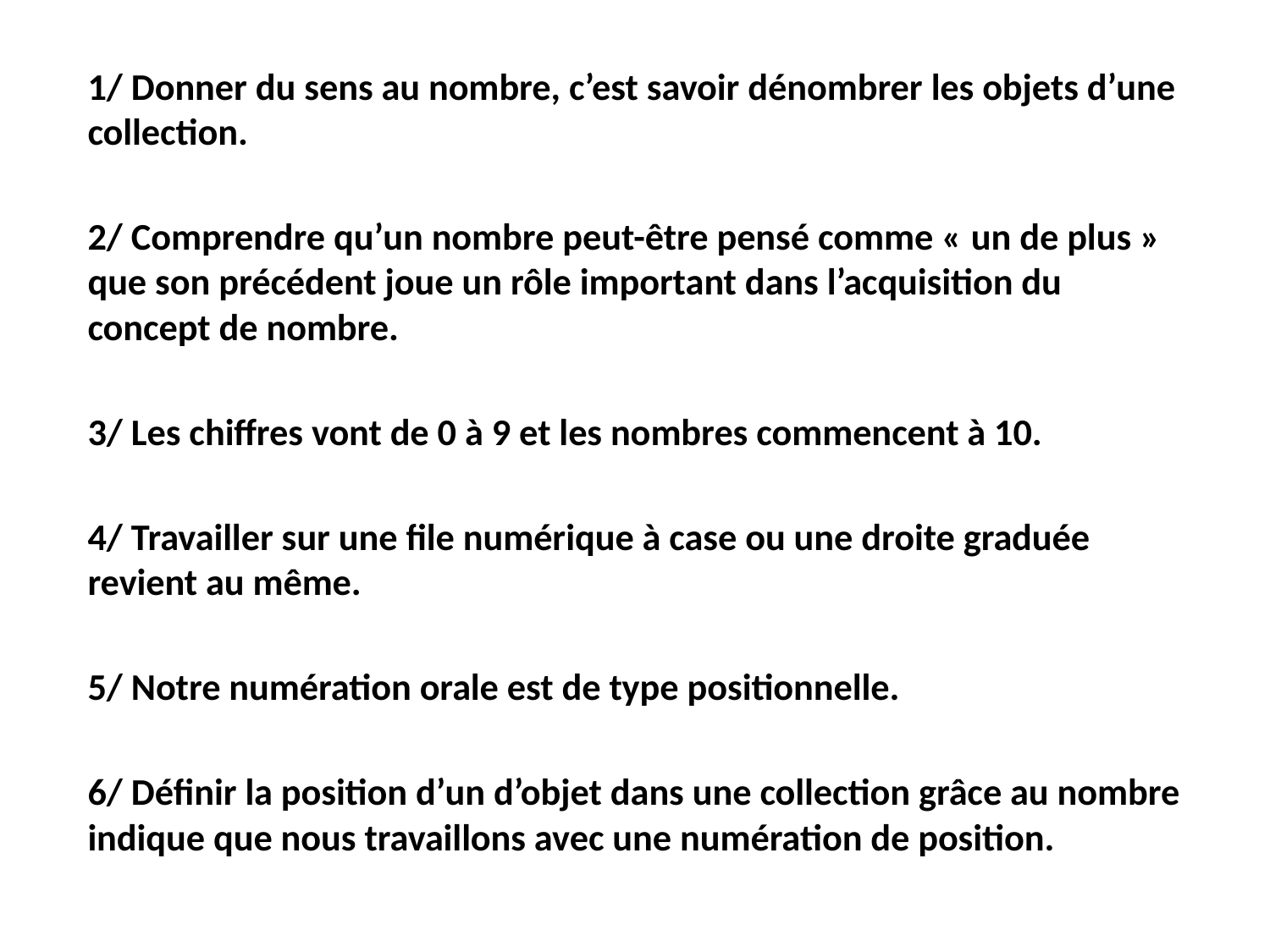

1/ Donner du sens au nombre, c’est savoir dénombrer les objets d’une collection.

2/ Comprendre qu’un nombre peut-être pensé comme « un de plus » que son précédent joue un rôle important dans l’acquisition du concept de nombre.

3/ Les chiffres vont de 0 à 9 et les nombres commencent à 10.

4/ Travailler sur une file numérique à case ou une droite graduée revient au même.

5/ Notre numération orale est de type positionnelle.

6/ Définir la position d’un d’objet dans une collection grâce au nombre indique que nous travaillons avec une numération de position.